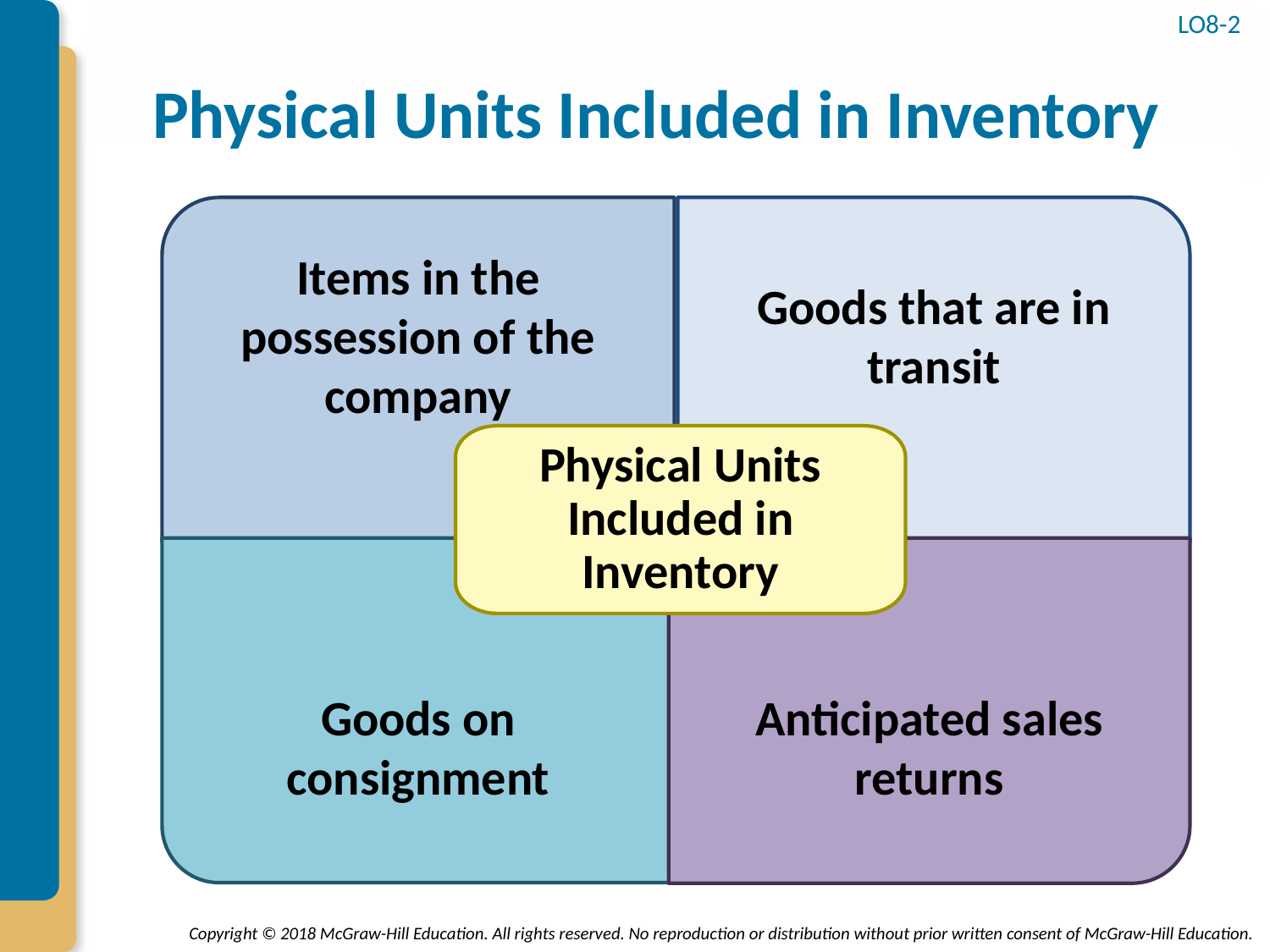

LO8-2
# Physical Units Included in Inventory
Items in the possession of the company
Goods that are in transit
Physical Units Included in Inventory
Goods on consignment
Anticipated sales returns